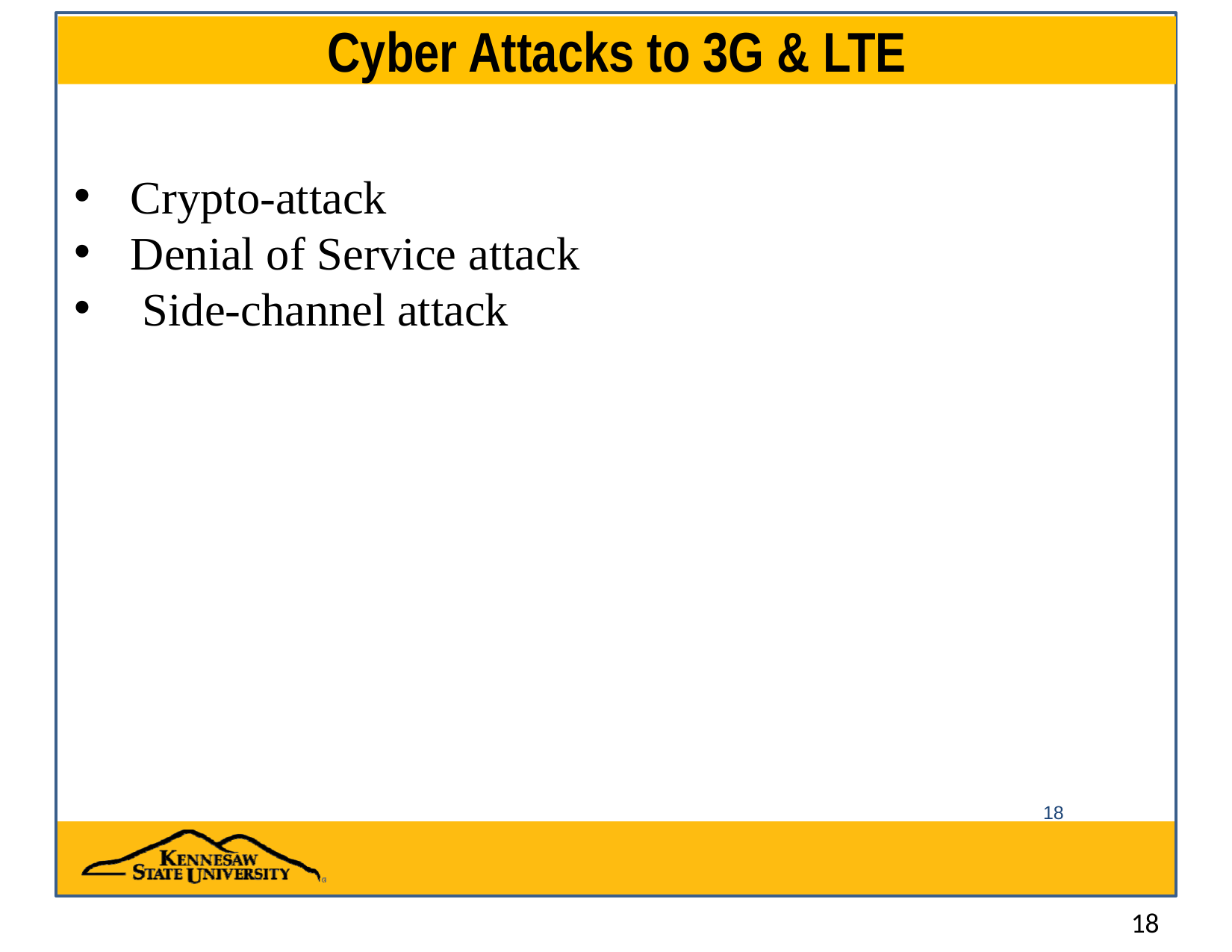

# Cyber Attacks to 3G & LTE
Crypto-attack
Denial of Service attack
 Side-channel attack

18